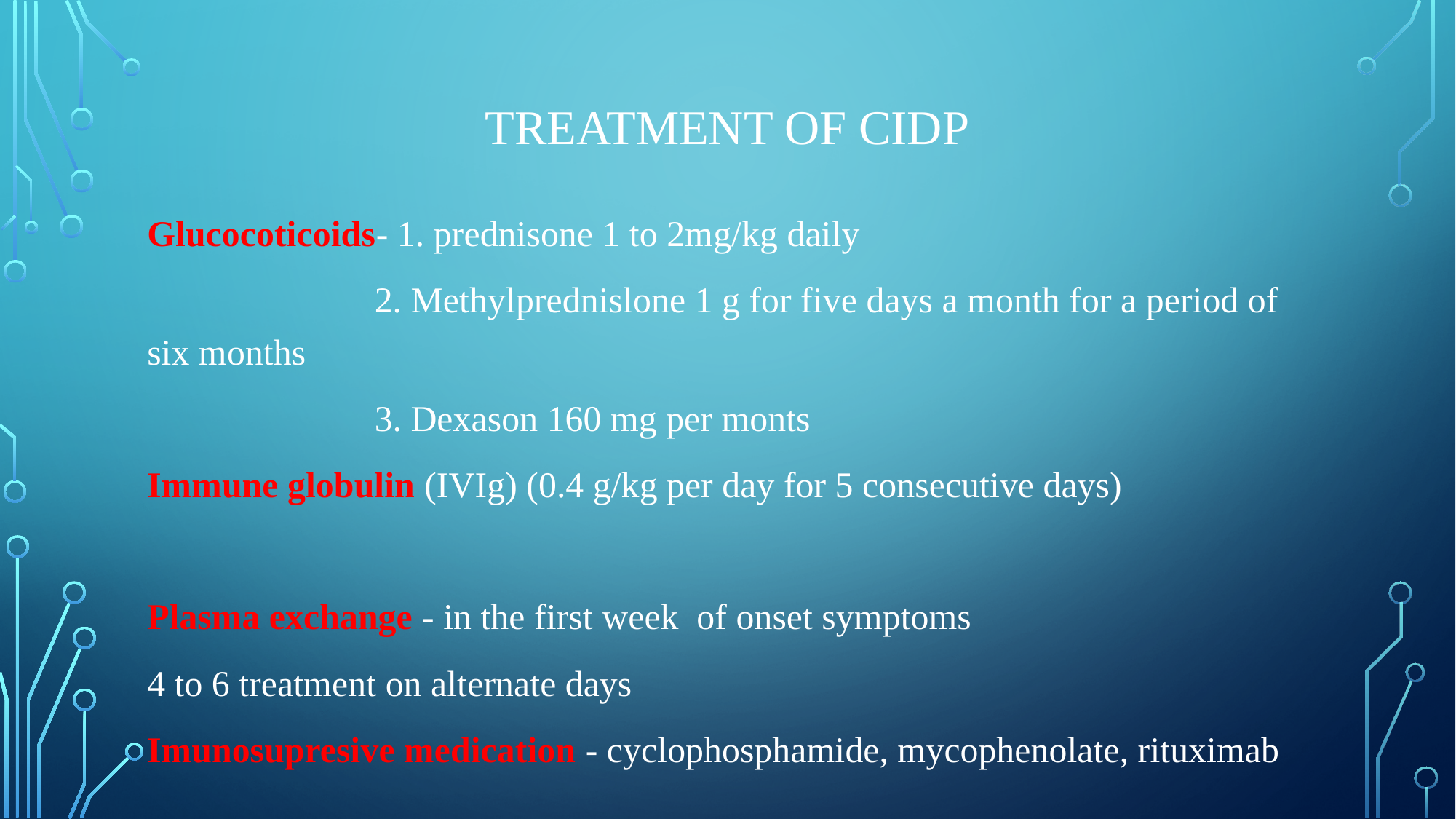

# TREATMENT OF CIDP
Glucocoticoids- 1. prednisone 1 to 2mg/kg daily
                         2. Methylprednislone 1 g for five days a month for a period of six months
                         3. Dexason 160 mg per monts
Immune globulin (IVIg) (0.4 g/kg per day for 5 consecutive days)

Plasma exchange - in the first week  of onset symptoms
4 to 6 treatment on alternate days
Imunosupresive medication - cyclophosphamide, mycophenolate, rituximab